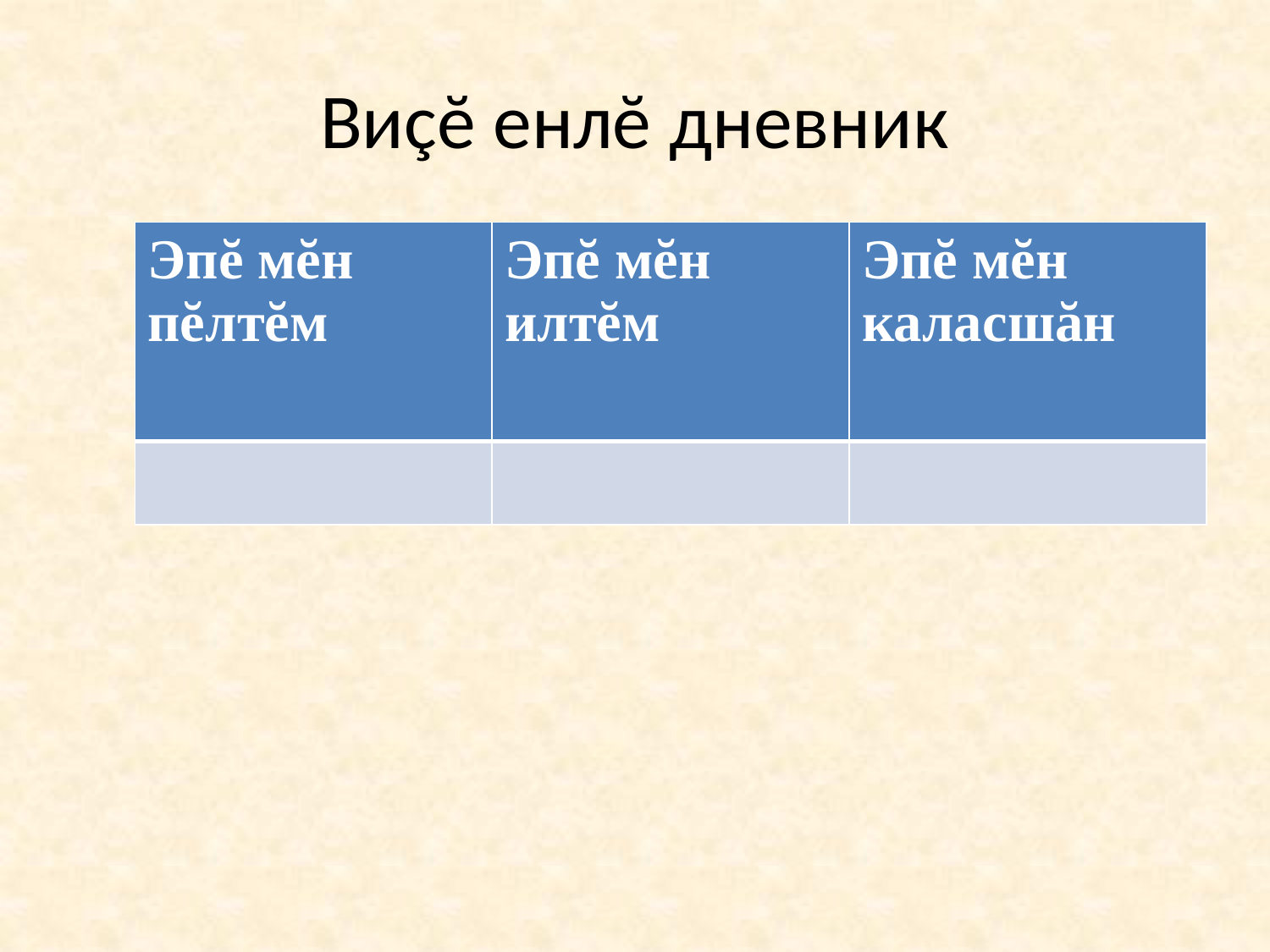

# Виçĕ енлĕ дневник
| Эпĕ мĕн пĕлтĕм | Эпĕ мĕн илтĕм | Эпĕ мĕн каласшăн |
| --- | --- | --- |
|  |  |  |